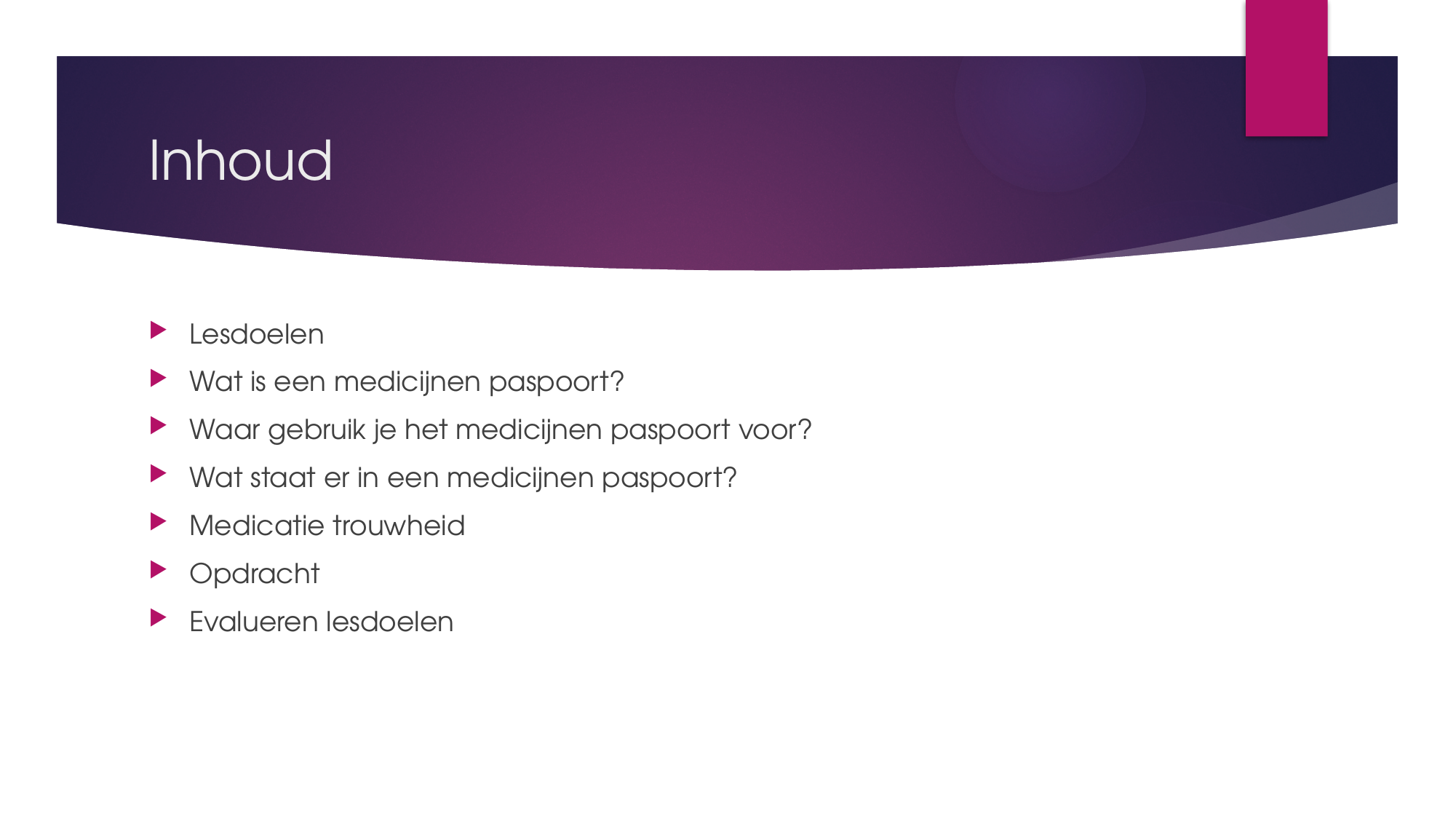

# Inhoud
Lesdoelen
Wat is een medicijnen paspoort?
Waar gebruik je het medicijnen paspoort voor?
Wat staat er in een medicijnen paspoort?
Medicatie trouwheid
Opdracht
Evalueren lesdoelen